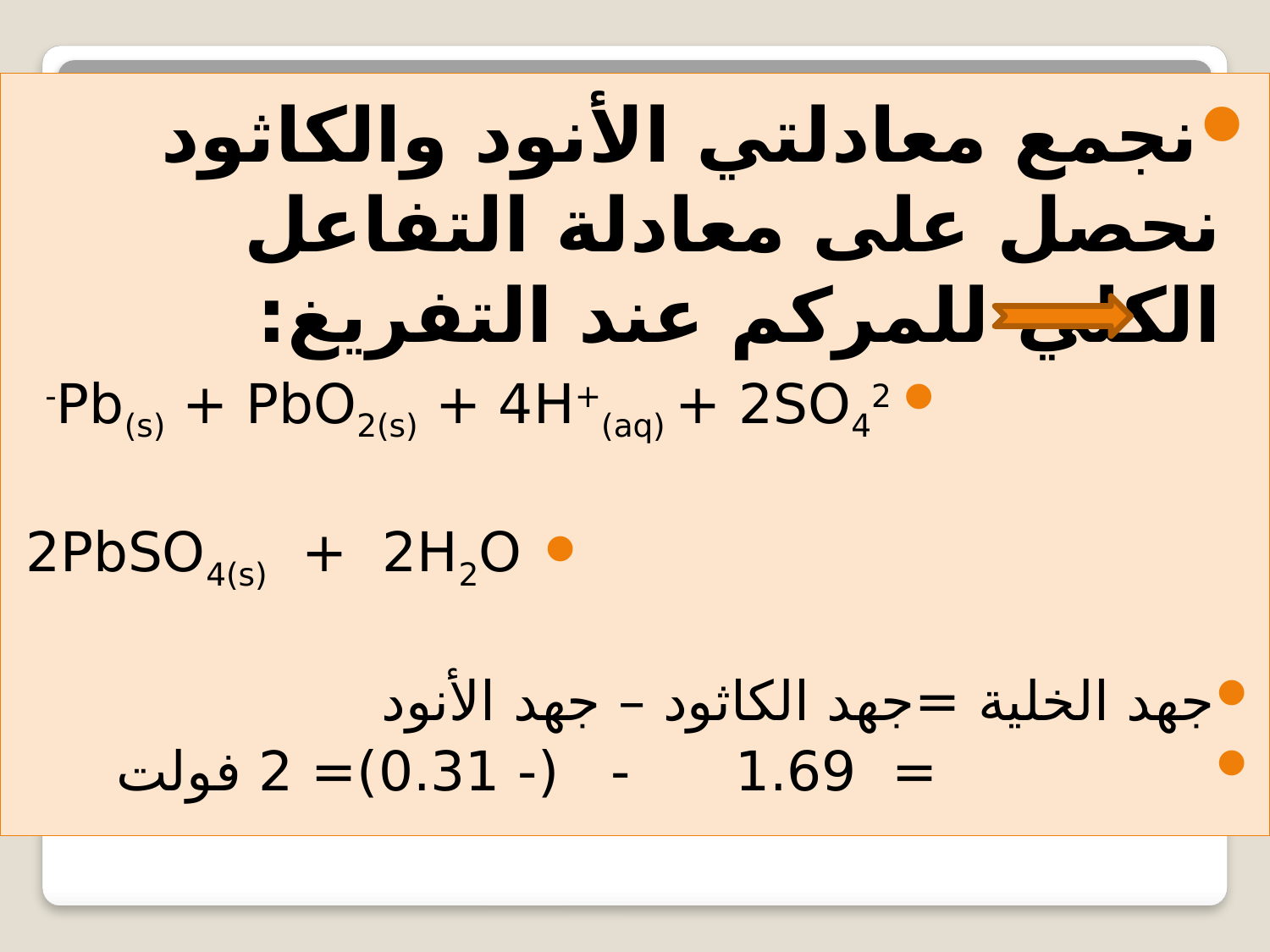

نجمع معادلتي الأنود والكاثود نحصل على معادلة التفاعل الكلي للمركم عند التفريغ:
Pb(s) + PbO2(s) + 4H+(aq) + 2SO42-

2PbSO4(s)  +  2H2O

جهد الخلية =جهد الكاثود – جهد الأنود
                =  1.69      -   (- 0.31)= 2 فولت

#